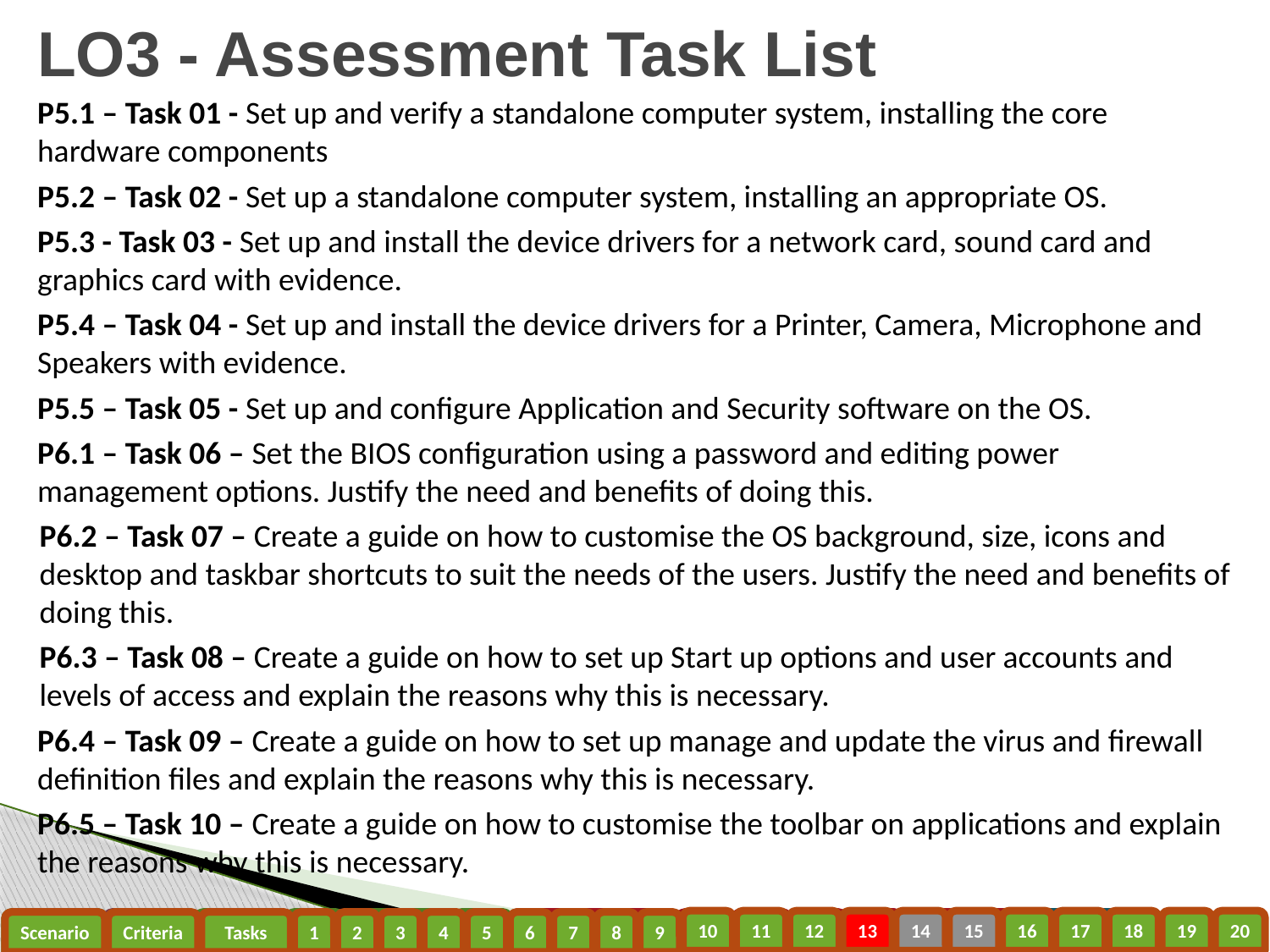

# LO3 - Assessment Task List
P5.1 – Task 01 - Set up and verify a standalone computer system, installing the core hardware components
P5.2 – Task 02 - Set up a standalone computer system, installing an appropriate OS.
P5.3 - Task 03 - Set up and install the device drivers for a network card, sound card and graphics card with evidence.
P5.4 – Task 04 - Set up and install the device drivers for a Printer, Camera, Microphone and Speakers with evidence.
P5.5 – Task 05 - Set up and configure Application and Security software on the OS.
P6.1 – Task 06 – Set the BIOS configuration using a password and editing power management options. Justify the need and benefits of doing this.
P6.2 – Task 07 – Create a guide on how to customise the OS background, size, icons and desktop and taskbar shortcuts to suit the needs of the users. Justify the need and benefits of doing this.
P6.3 – Task 08 – Create a guide on how to set up Start up options and user accounts and levels of access and explain the reasons why this is necessary.
P6.4 – Task 09 – Create a guide on how to set up manage and update the virus and firewall definition files and explain the reasons why this is necessary.
P6.5 – Task 10 – Create a guide on how to customise the toolbar on applications and explain the reasons why this is necessary.